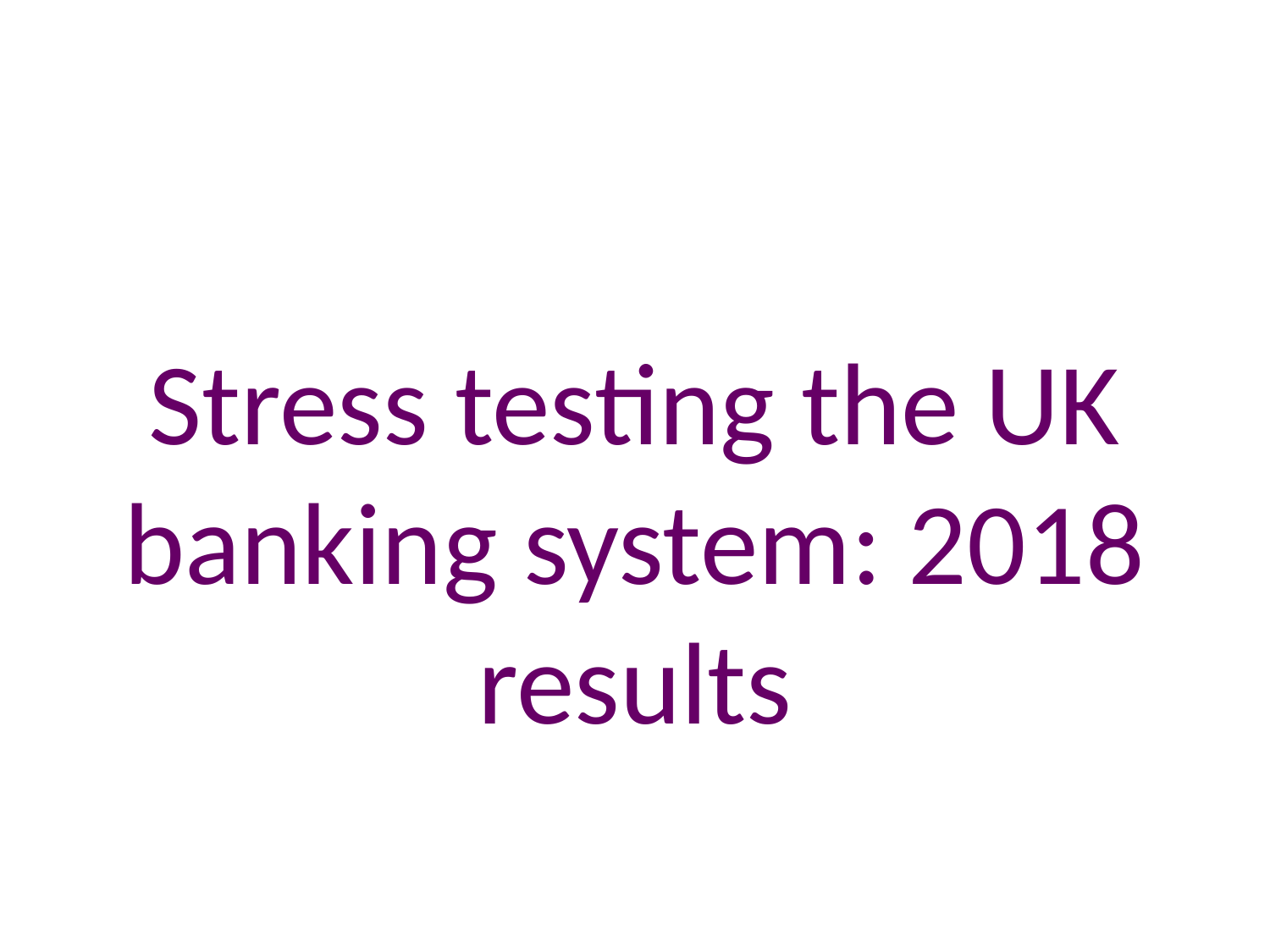

# Stress testing the UK banking system: 2018 results